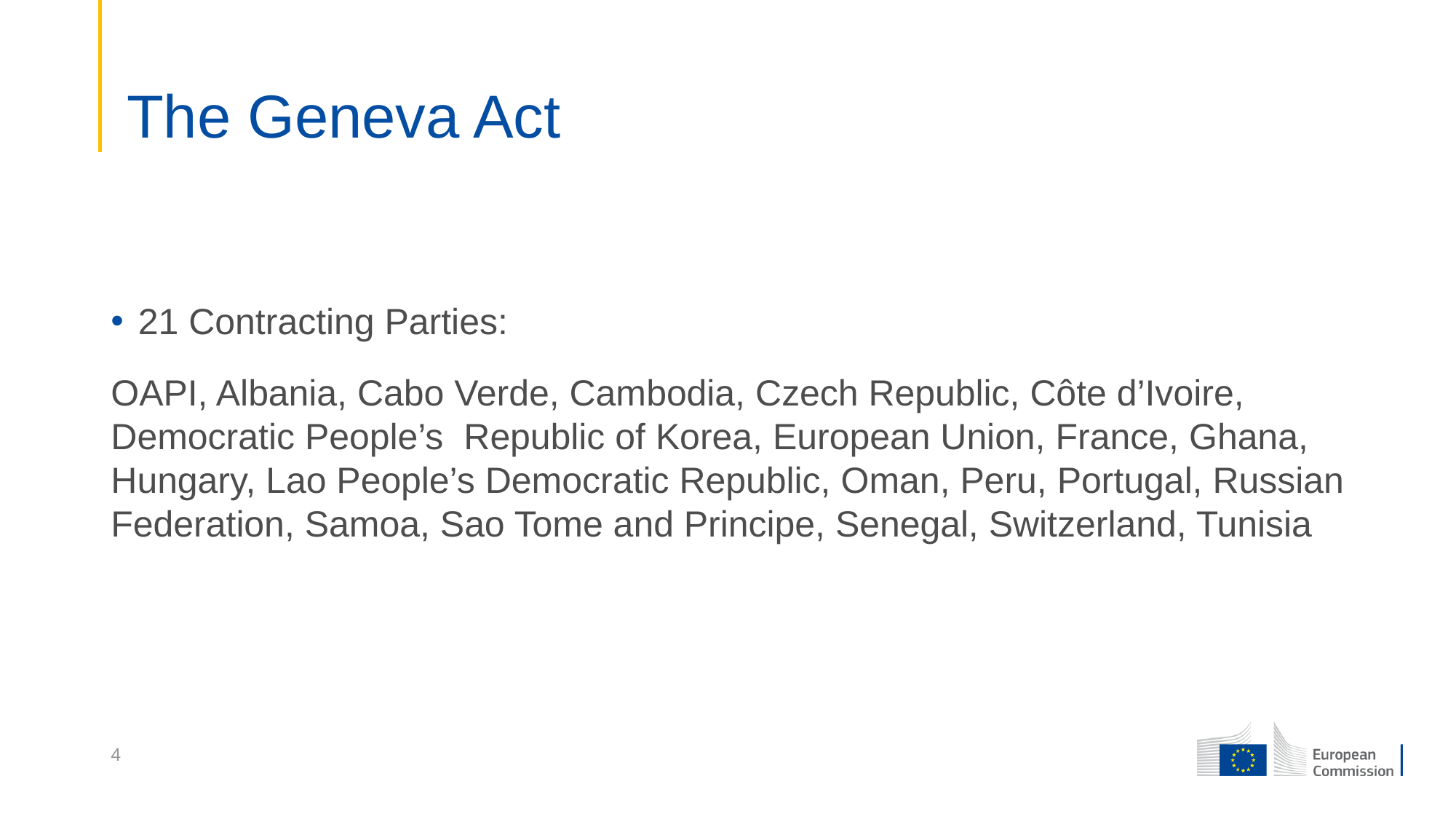

# The Geneva Act

21 Contracting Parties:
OAPI, Albania, Cabo Verde, Cambodia, Czech Republic, Côte d’Ivoire, Democratic People’s  Republic of Korea, European Union, France, Ghana, Hungary, Lao People’s Democratic Republic, Oman, Peru, Portugal, Russian Federation, Samoa, Sao Tome and Principe, Senegal, Switzerland, Tunisia

4